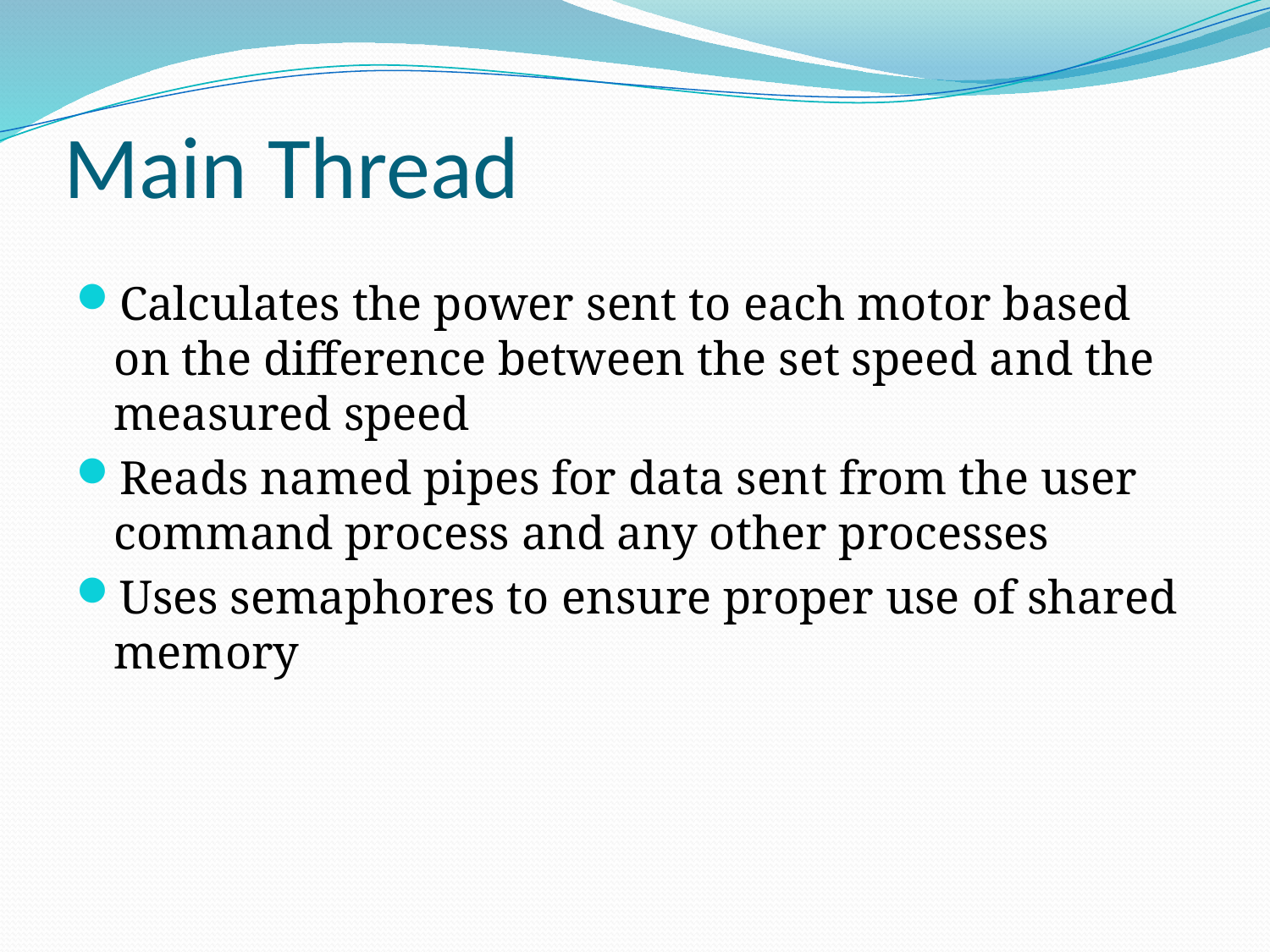

# Main Thread
Calculates the power sent to each motor based on the difference between the set speed and the measured speed
Reads named pipes for data sent from the user command process and any other processes
Uses semaphores to ensure proper use of shared memory